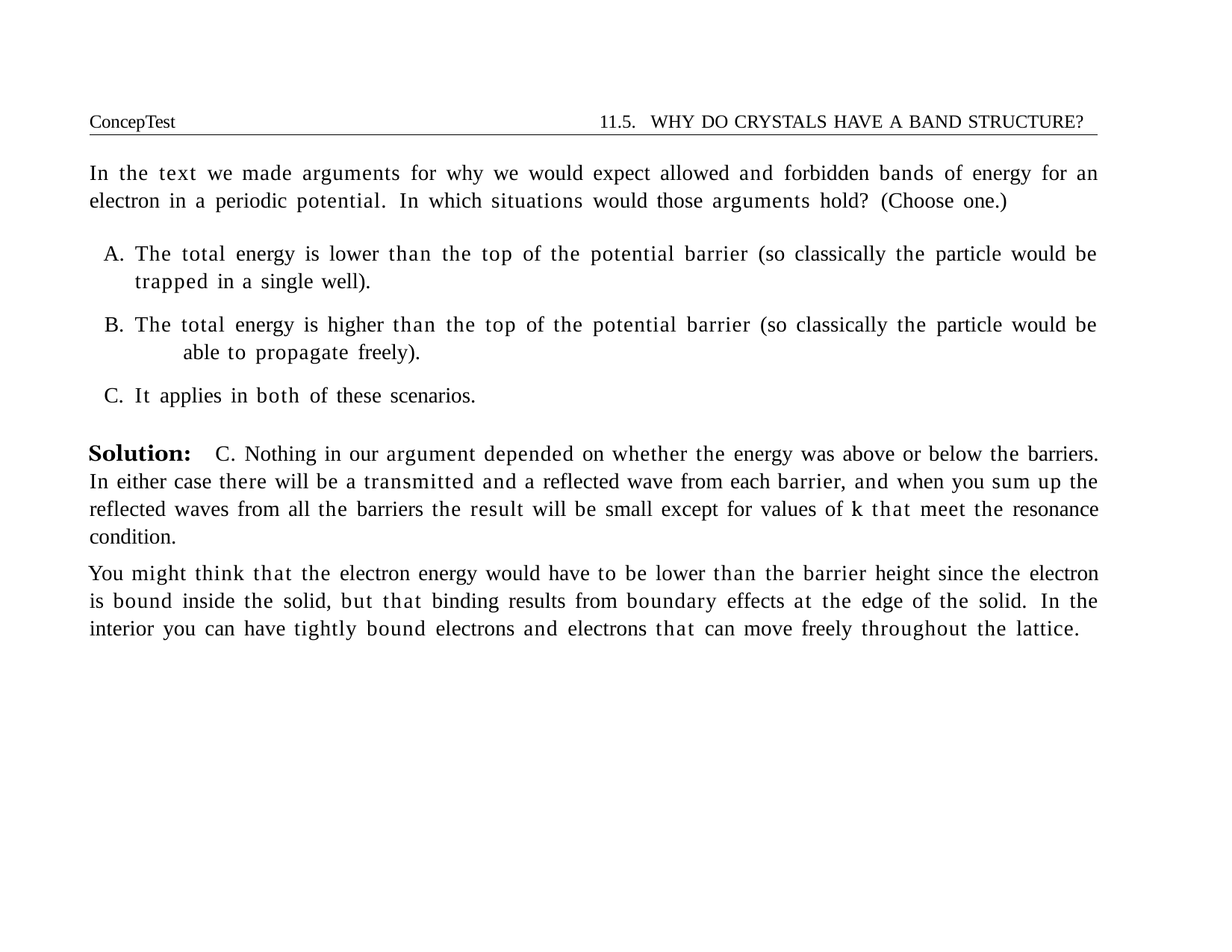

ConcepTest	11.5.  WHY DO CRYSTALS HAVE A BAND STRUCTURE?

In the text we made arguments for why we would expect allowed and forbidden bands of energy for an electron in a periodic potential. In which situations would those arguments hold? (Choose one.)
The total energy is lower than the top of the potential barrier (so classically the particle would be trapped in a single well).
The total energy is higher than the top of the potential barrier (so classically the particle would be 	able to propagate freely).
It applies in both of these scenarios.

Solution:  C. Nothing in our argument depended on whether the energy was above or below the barriers. In either case there will be a transmitted and a reflected wave from each barrier, and when you sum up the reflected waves from all the barriers the result will be small except for values of k that meet the resonance condition.
You might think that the electron energy would have to be lower than the barrier height since the electron is bound inside the solid, but that binding results from boundary effects at the edge of the solid.  In the interior you can have tightly bound electrons and electrons that can move freely throughout the lattice.